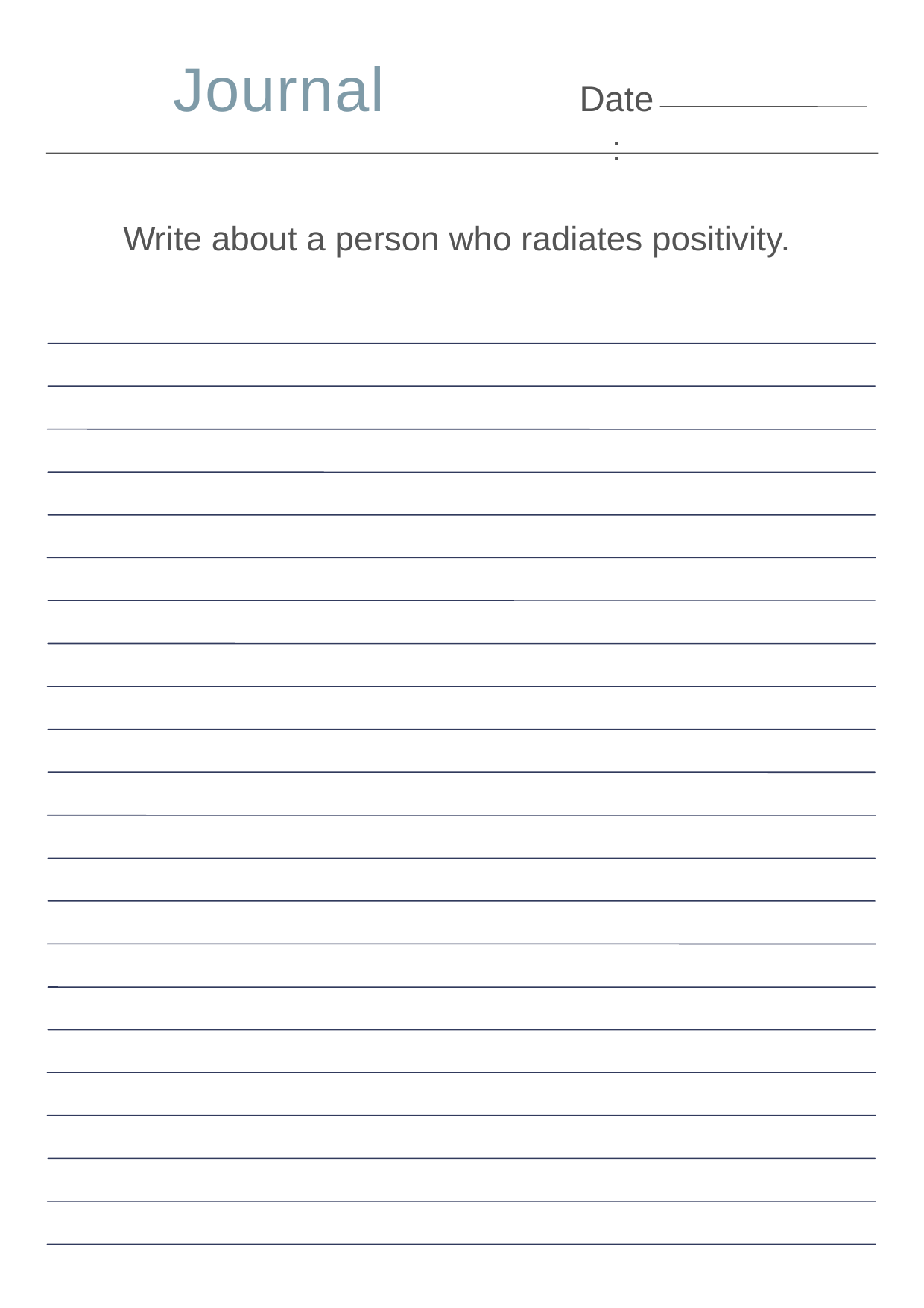

Journal
Date:

Write about a person who radiates positivity.